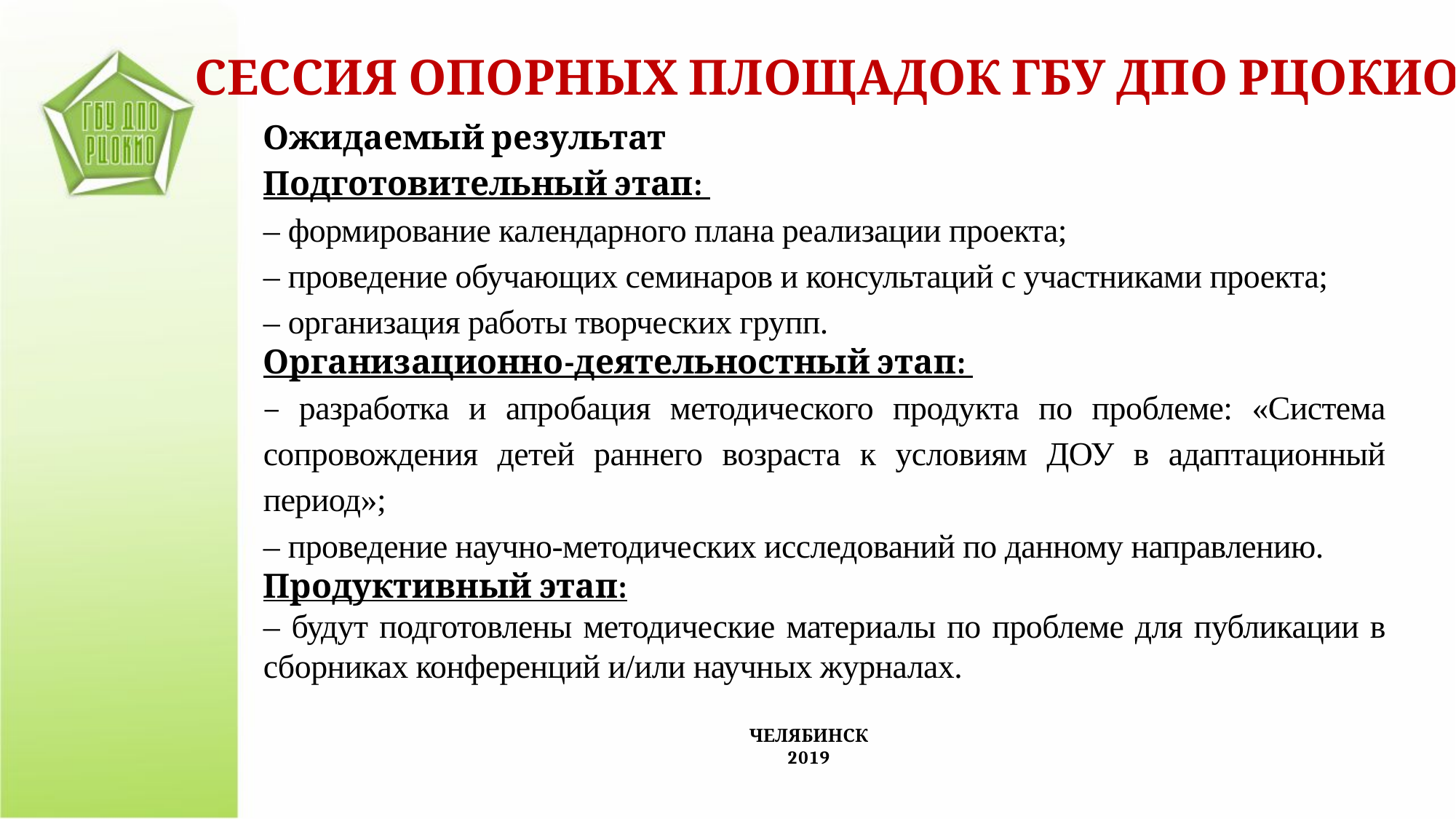

СЕССИЯ ОПОРНЫХ ПЛОЩАДОК ГБУ ДПО РЦОКИО
Ожидаемый результат
Подготовительный этап:
– формирование календарного плана реализации проекта;
– проведение обучающих семинаров и консультаций с участниками проекта;
– организация работы творческих групп.
Организационно-деятельностный этап:
– разработка и апробация методического продукта по проблеме: «Система сопровождения детей раннего возраста к условиям ДОУ в адаптационный период»;
– проведение научно-методических исследований по данному направлению.
Продуктивный этап:
– будут подготовлены методические материалы по проблеме для публикации в сборниках конференций и/или научных журналах.

ЧЕЛЯБИНСК
2019